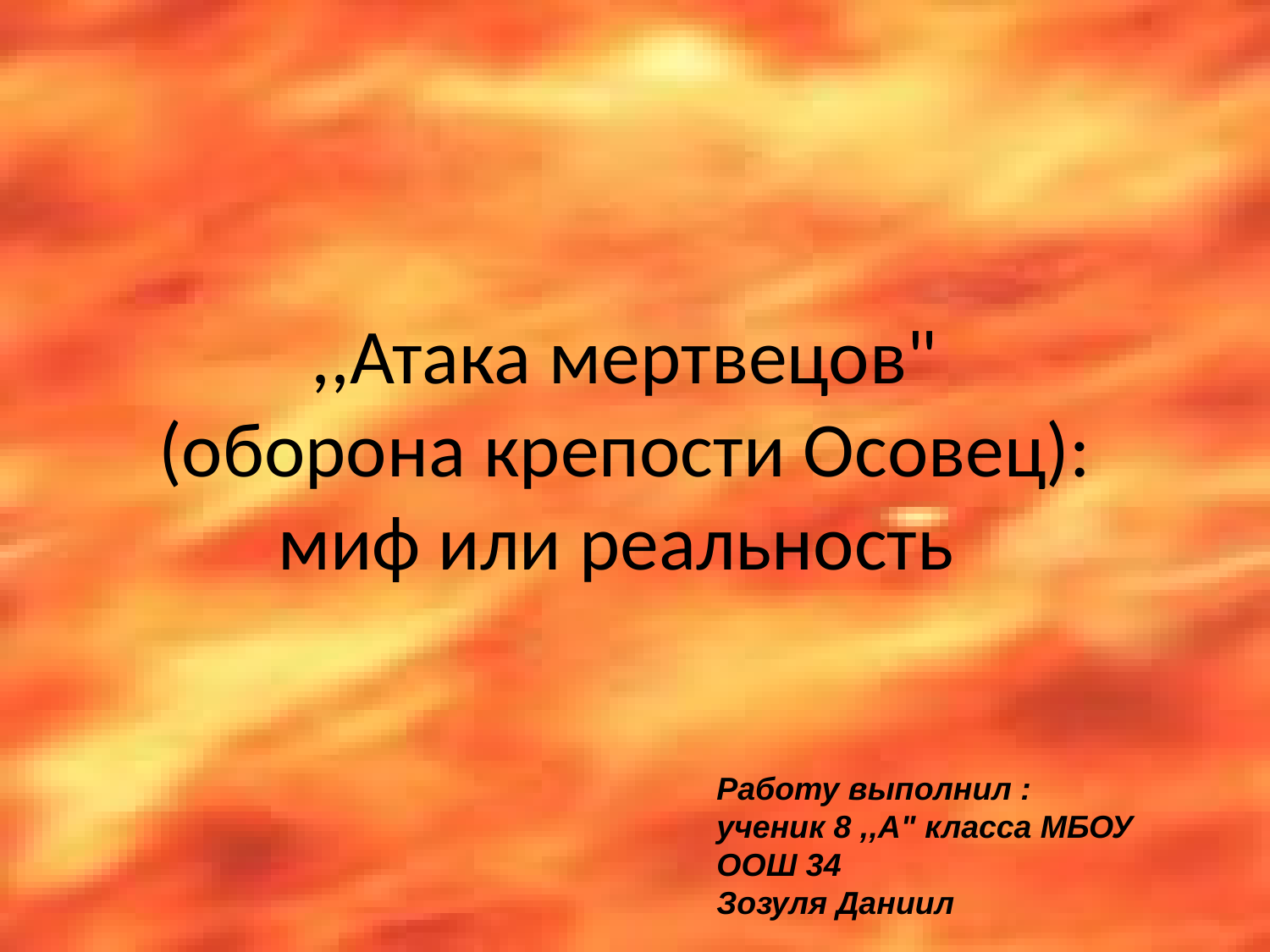

,,Атака мертвецов"
(оборона крепости Осовец): миф или реальность
Работу выполнил :
ученик 8 ,,А" класса МБОУ ООШ 34
Зозуля Даниил